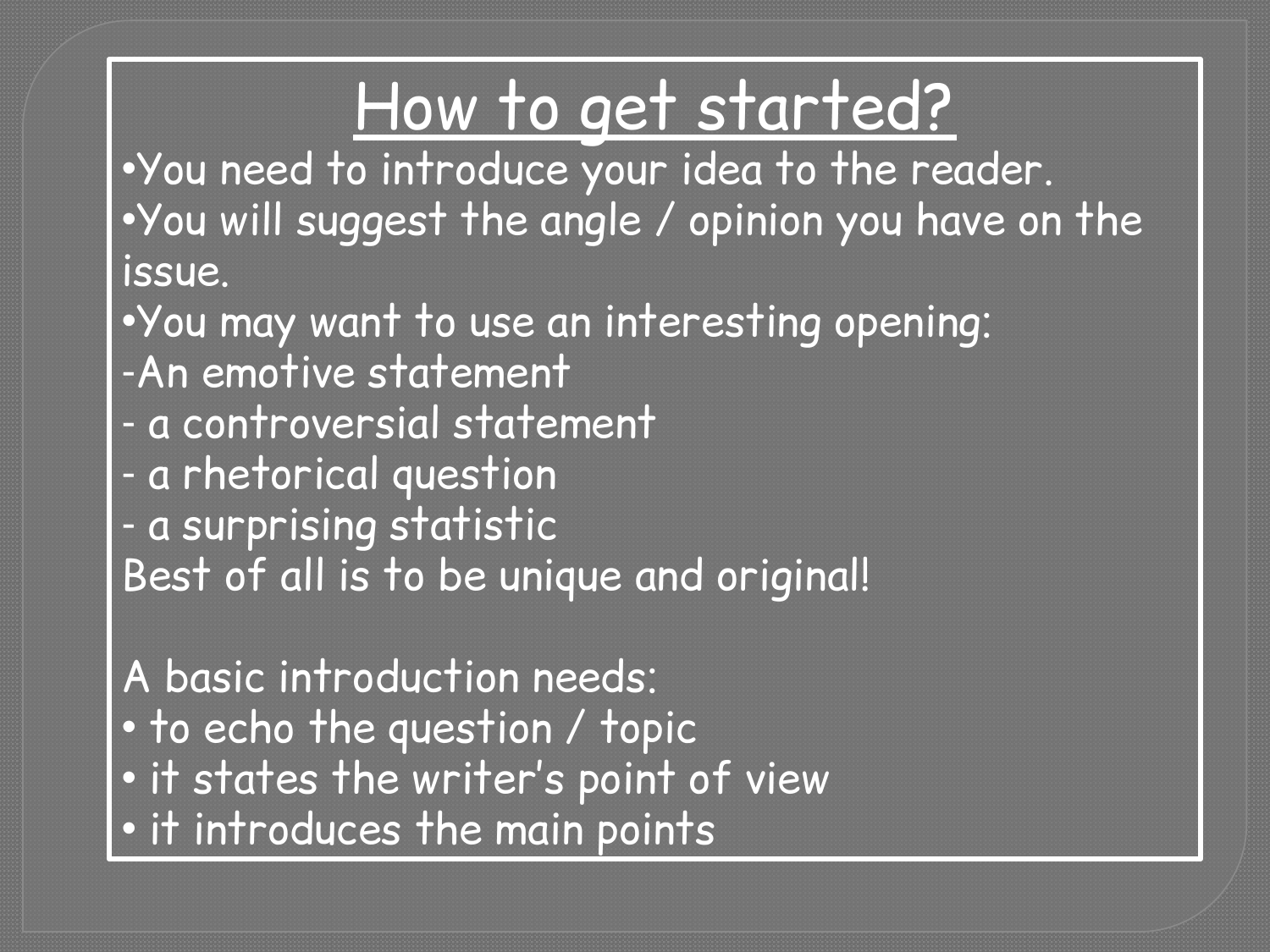

How to get started?
You need to introduce your idea to the reader.
You will suggest the angle / opinion you have on the issue.
You may want to use an interesting opening:
An emotive statement
 a controversial statement
 a rhetorical question
 a surprising statistic
Best of all is to be unique and original!

A basic introduction needs:
 to echo the question / topic
 it states the writer’s point of view
 it introduces the main points